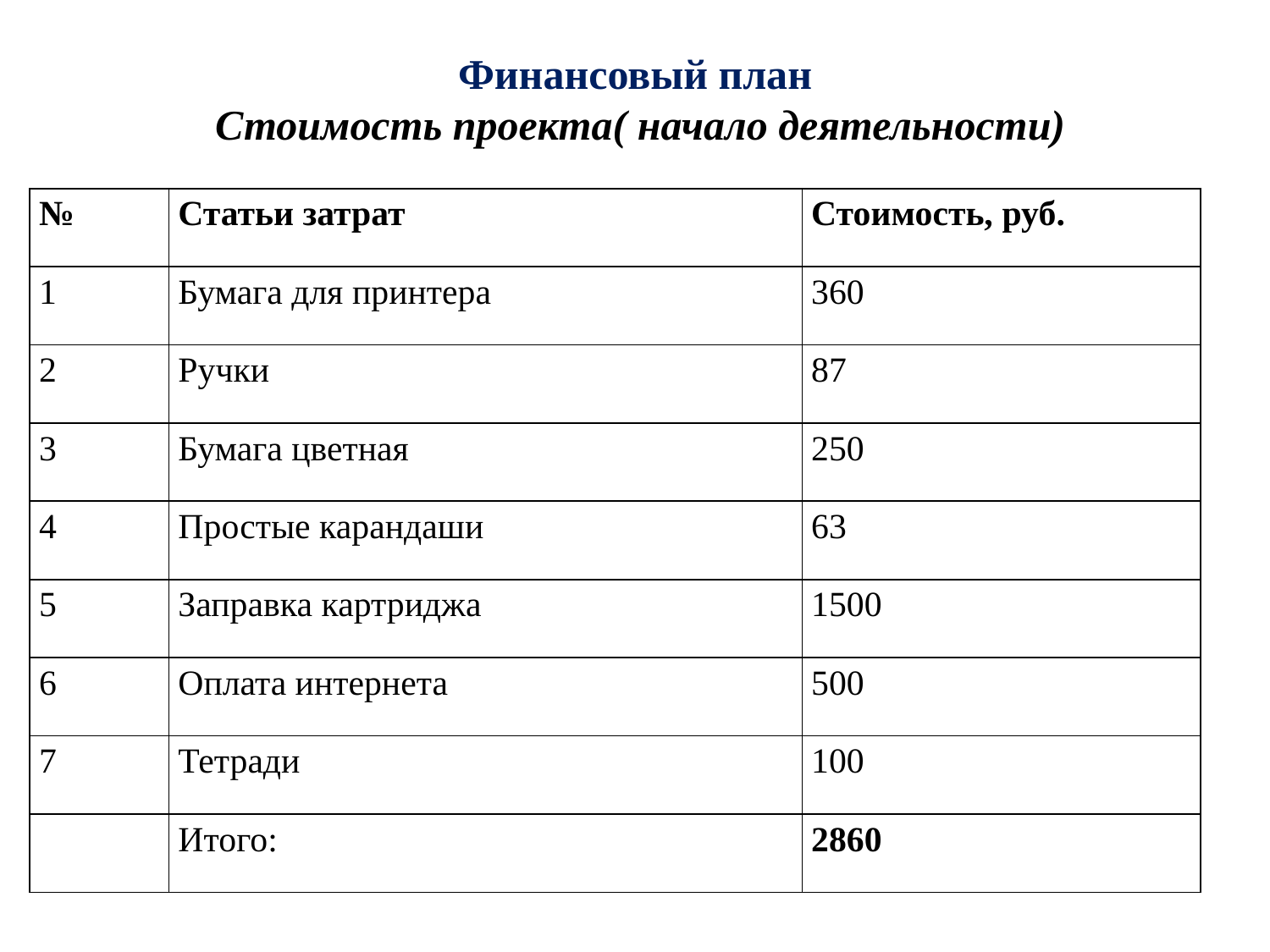

Финансовый план
 Стоимость проекта( начало деятельности)

| № | Статьи затрат | Стоимость, руб. |
| --- | --- | --- |
| 1 | Бумага для принтера | 360 |
| 2 | Ручки | 87 |
| 3 | Бумага цветная | 250 |
| 4 | Простые карандаши | 63 |
| 5 | Заправка картриджа | 1500 |
| 6 | Оплата интернета | 500 |
| 7 | Тетради | 100 |
|  | Итого: | 2860 |